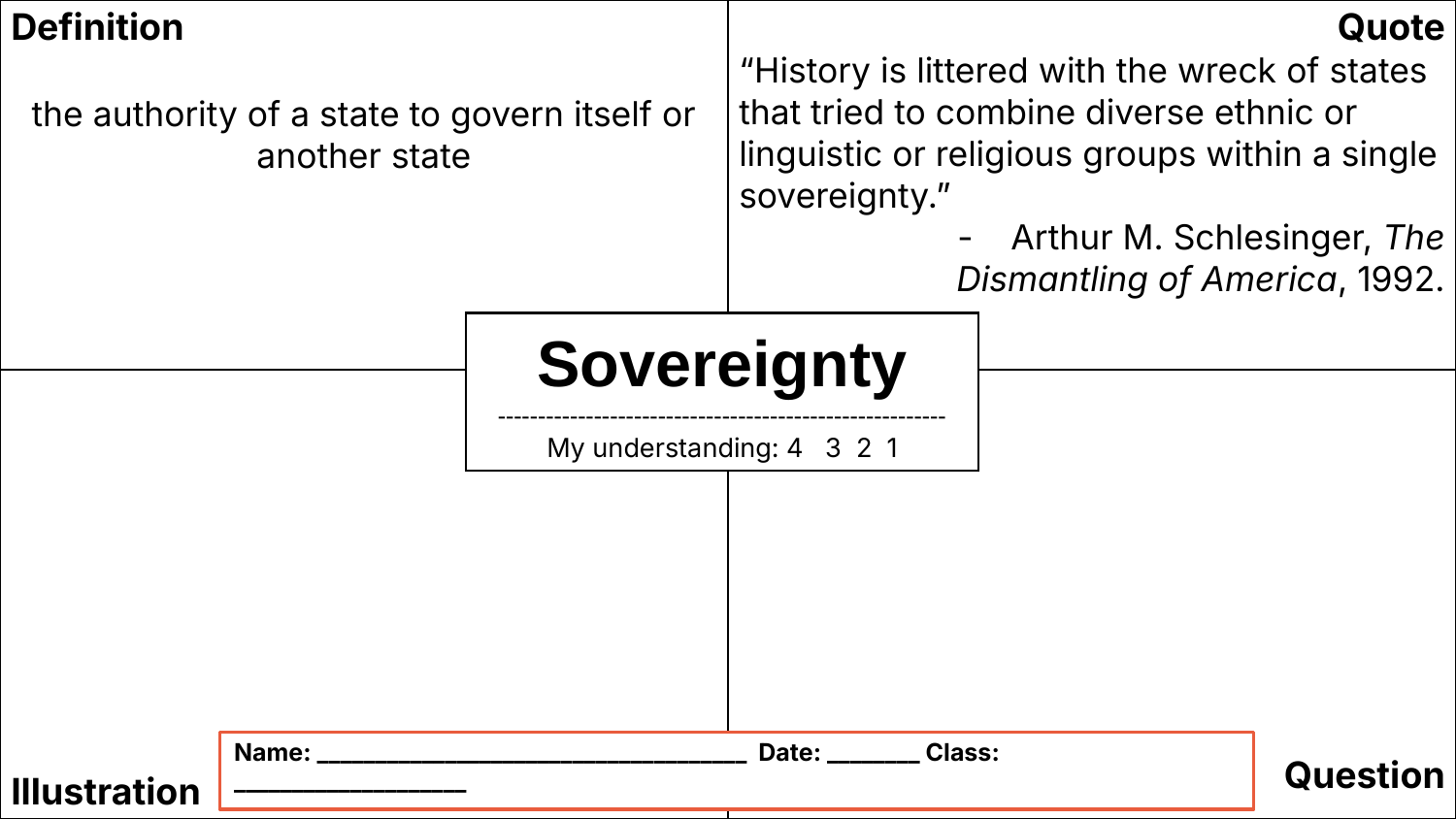

| Definition the authority of a state to govern itself or another state | Quote “History is littered with the wreck of states that tried to combine diverse ethnic or linguistic or religious groups within a single sovereignty.” Arthur M. Schlesinger, The Dismantling of America, 1992. |
| --- | --- |
| Illustration | Imp Question |
Sovereignty
--------------------------------------------------------
My understanding: 4   3  2  1
Name: _____________________________________  Date: ________ Class: ____________________